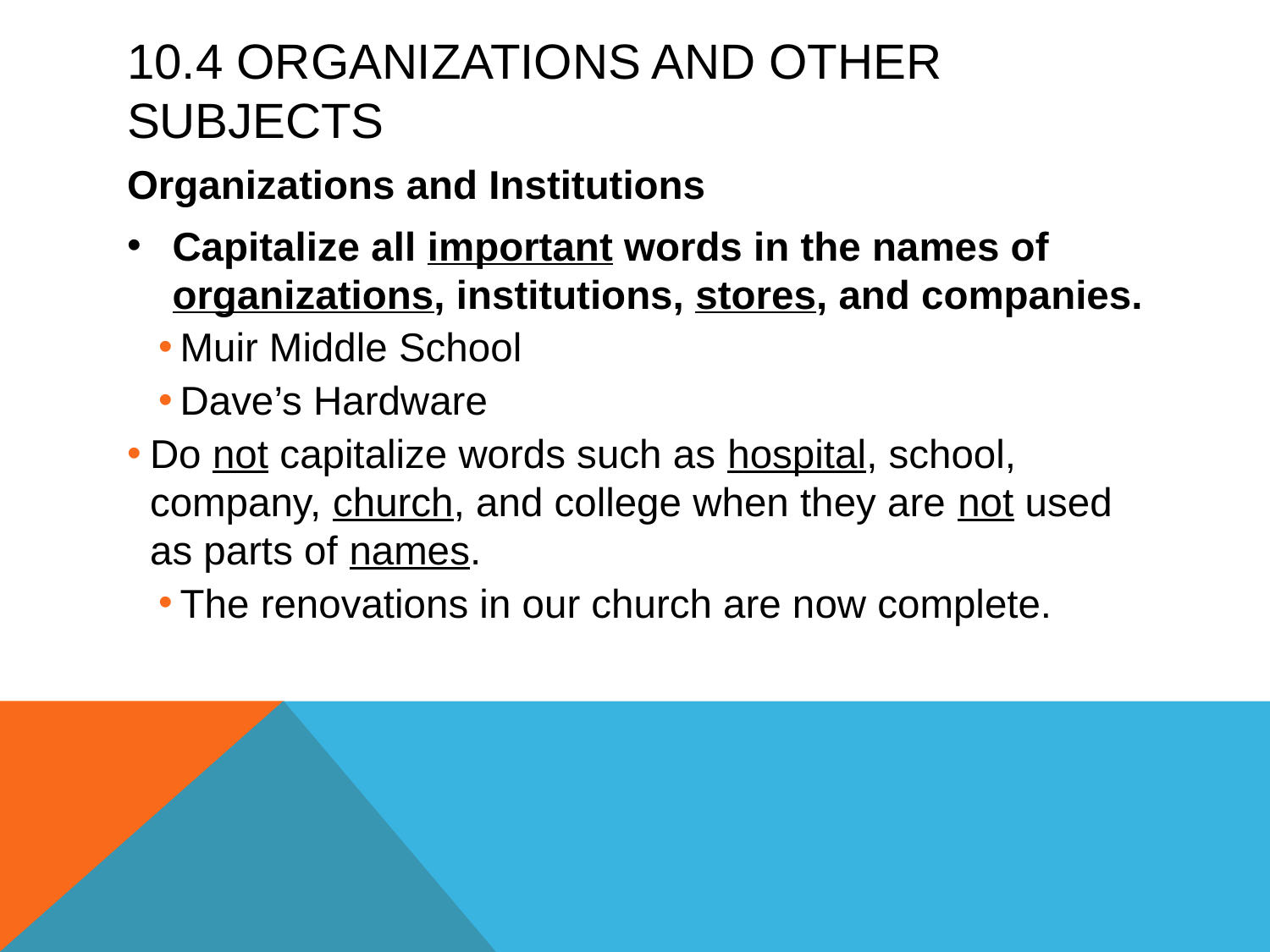

# 10.4 Organizations and Other Subjects
Organizations and Institutions
Capitalize all important words in the names of organizations, institutions, stores, and companies.
Muir Middle School
Dave’s Hardware
Do not capitalize words such as hospital, school, company, church, and college when they are not used as parts of names.
The renovations in our church are now complete.